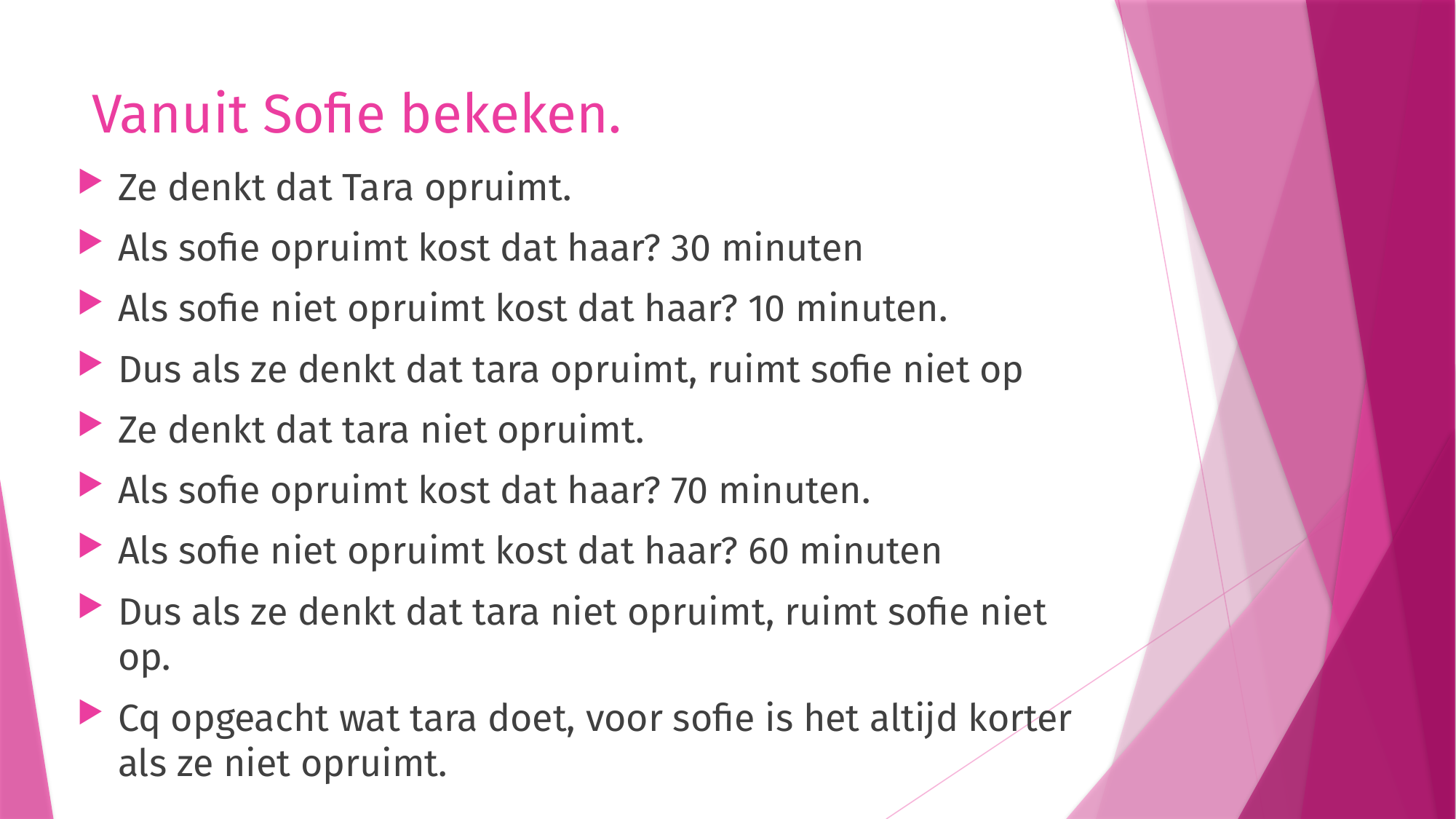

# Vanuit Sofie bekeken.
Ze denkt dat Tara opruimt.
Als sofie opruimt kost dat haar? 30 minuten
Als sofie niet opruimt kost dat haar? 10 minuten.
Dus als ze denkt dat tara opruimt, ruimt sofie niet op
Ze denkt dat tara niet opruimt.
Als sofie opruimt kost dat haar? 70 minuten.
Als sofie niet opruimt kost dat haar? 60 minuten
Dus als ze denkt dat tara niet opruimt, ruimt sofie niet op.
Cq opgeacht wat tara doet, voor sofie is het altijd korter als ze niet opruimt.